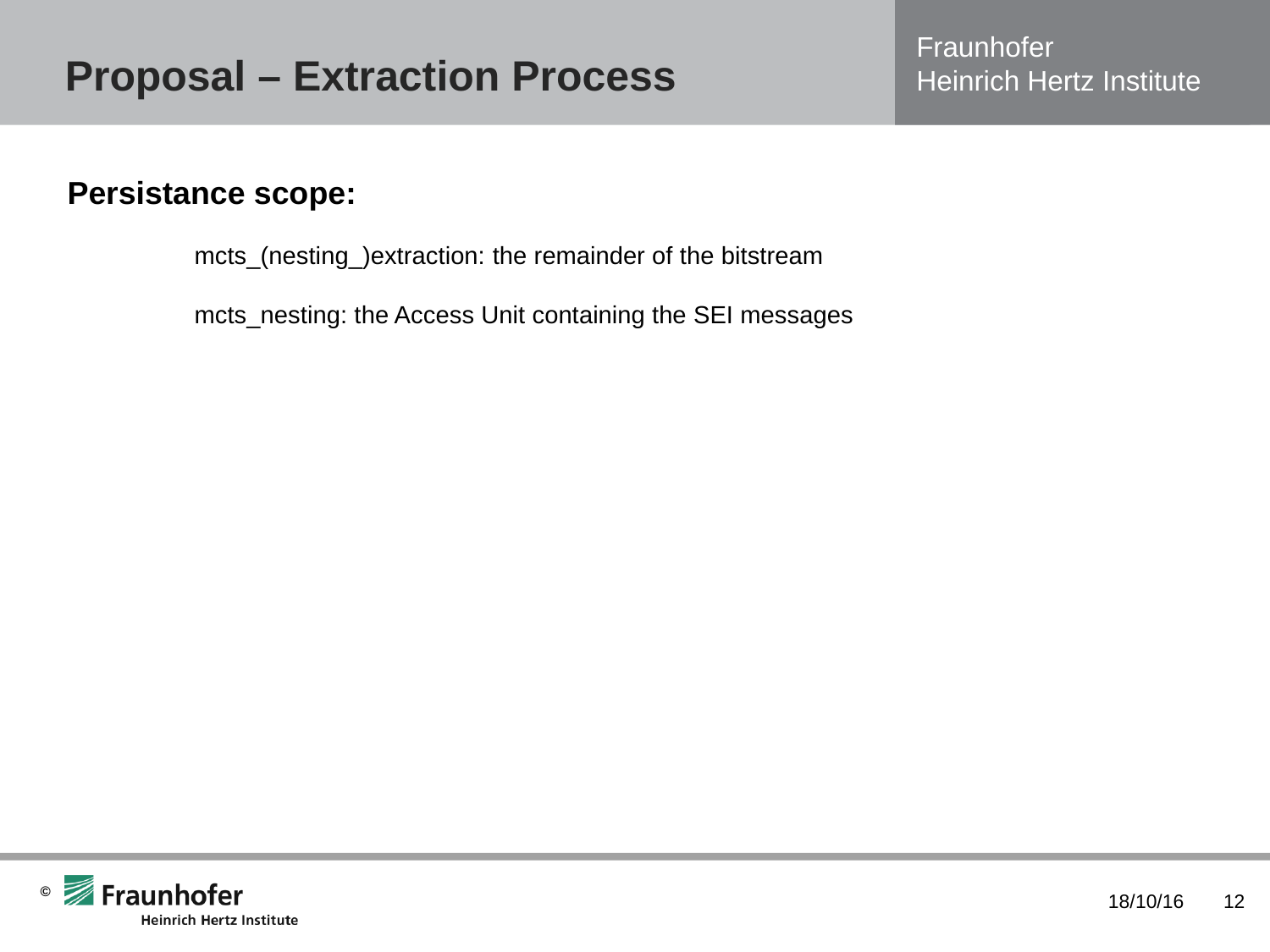

# Proposal – Extraction Process
Persistance scope:

	mcts_(nesting_)extraction: the remainder of the bitstream

	mcts_nesting: the Access Unit containing the SEI messages
18/10/16
12